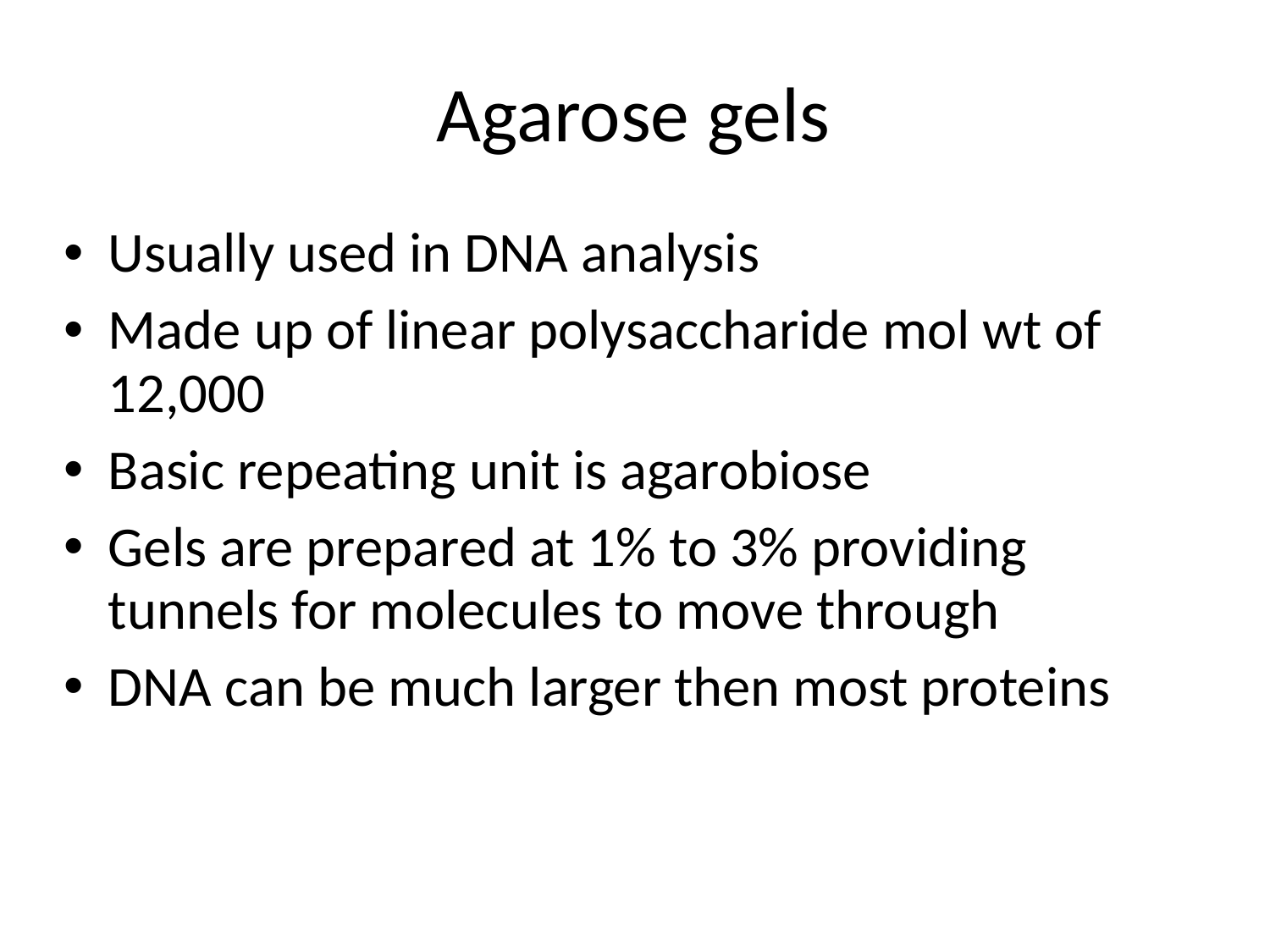

# Agarose gels
Usually used in DNA analysis
Made up of linear polysaccharide mol wt of 12,000
Basic repeating unit is agarobiose
Gels are prepared at 1% to 3% providing tunnels for molecules to move through
DNA can be much larger then most proteins